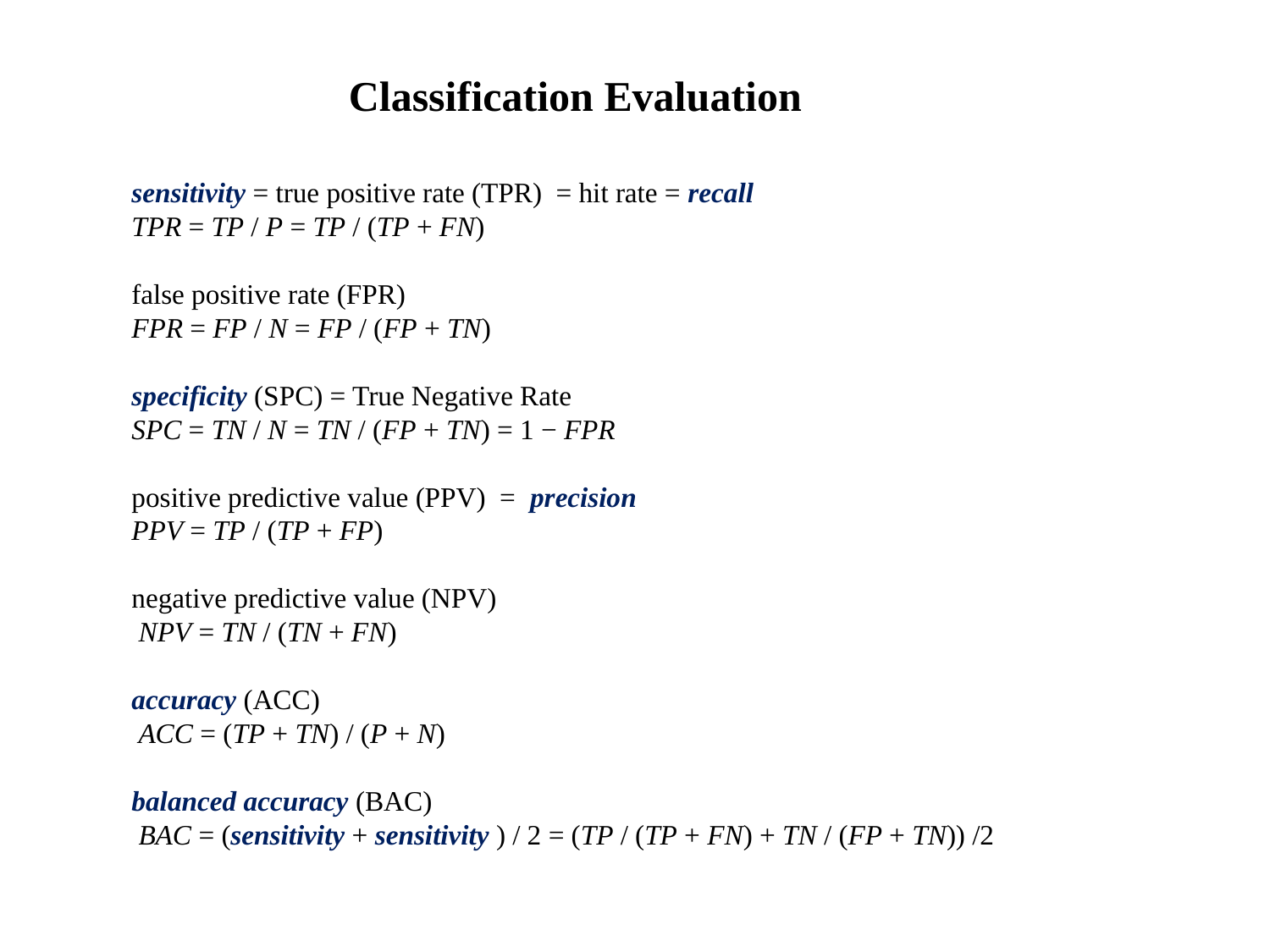

# Classification Evaluation
sensitivity = true positive rate (TPR)  = hit rate = recall
TPR = TP / P = TP / (TP + FN)

false positive rate (FPR)
FPR = FP / N = FP / (FP + TN)

specificity (SPC) = True Negative Rate
SPC = TN / N = TN / (FP + TN) = 1 − FPR

positive predictive value (PPV)  =  precision
PPV = TP / (TP + FP)

negative predictive value (NPV)
 NPV = TN / (TN + FN)

accuracy (ACC)
 ACC = (TP + TN) / (P + N)

balanced accuracy (BAC)
 BAC = (sensitivity + sensitivity ) / 2 = (TP / (TP + FN) + TN / (FP + TN)) /2